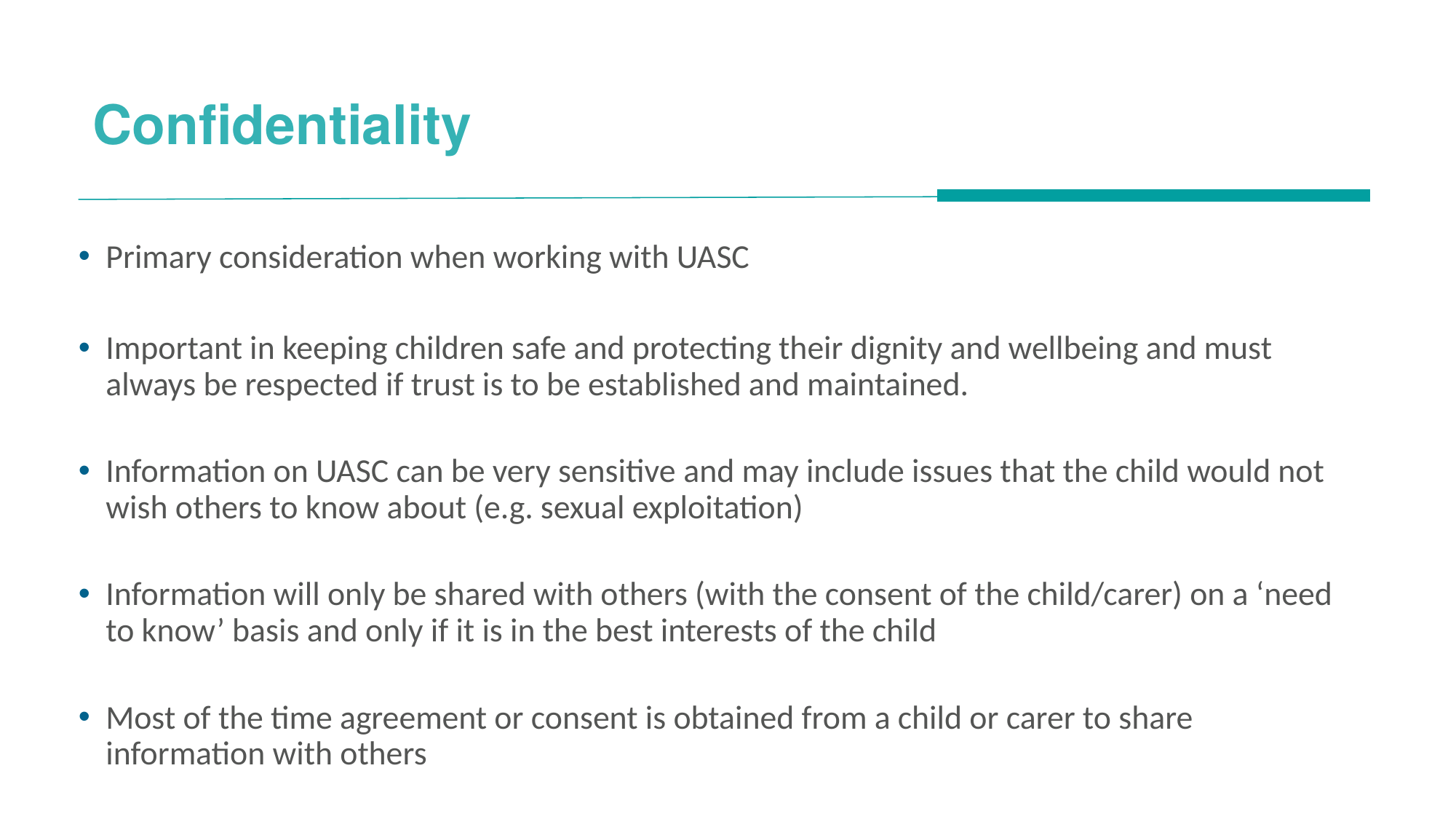

Confidentiality
Primary consideration when working with UASC
Important in keeping children safe and protecting their dignity and wellbeing and must always be respected if trust is to be established and maintained.
Information on UASC can be very sensitive and may include issues that the child would not wish others to know about (e.g. sexual exploitation)
Information will only be shared with others (with the consent of the child/carer) on a ‘need to know’ basis and only if it is in the best interests of the child
Most of the time agreement or consent is obtained from a child or carer to share information with others